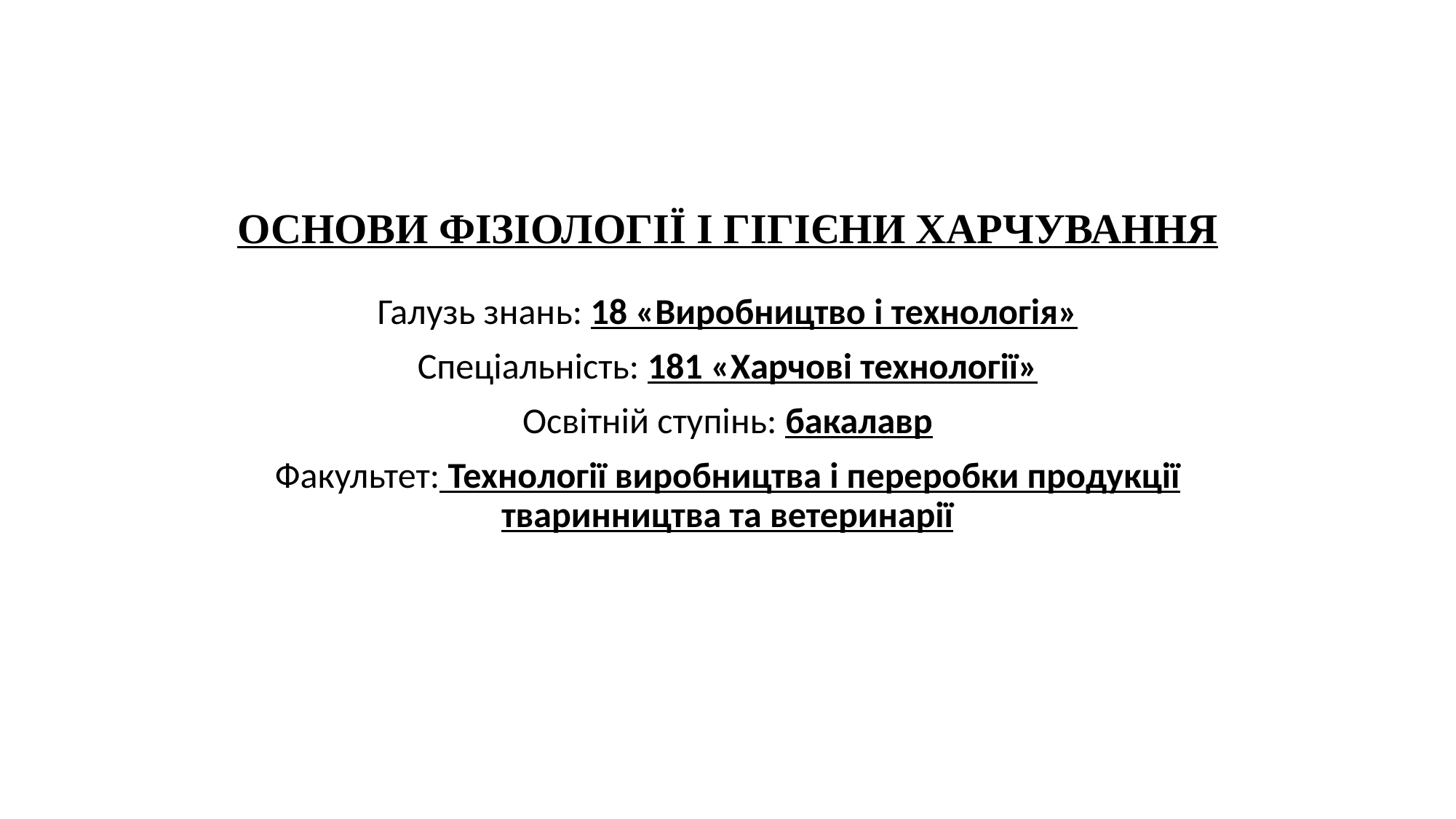

# ОСНОВИ ФІЗІОЛОГІЇ І ГІГІЄНИ ХАРЧУВАННЯ
Галузь знань: 18 «Виробництво і технологія»
Спеціальність: 181 «Харчові технології»
Освітній ступінь: бакалавр
Факультет: Технології виробництва і переробки продукції тваринництва та ветеринарії